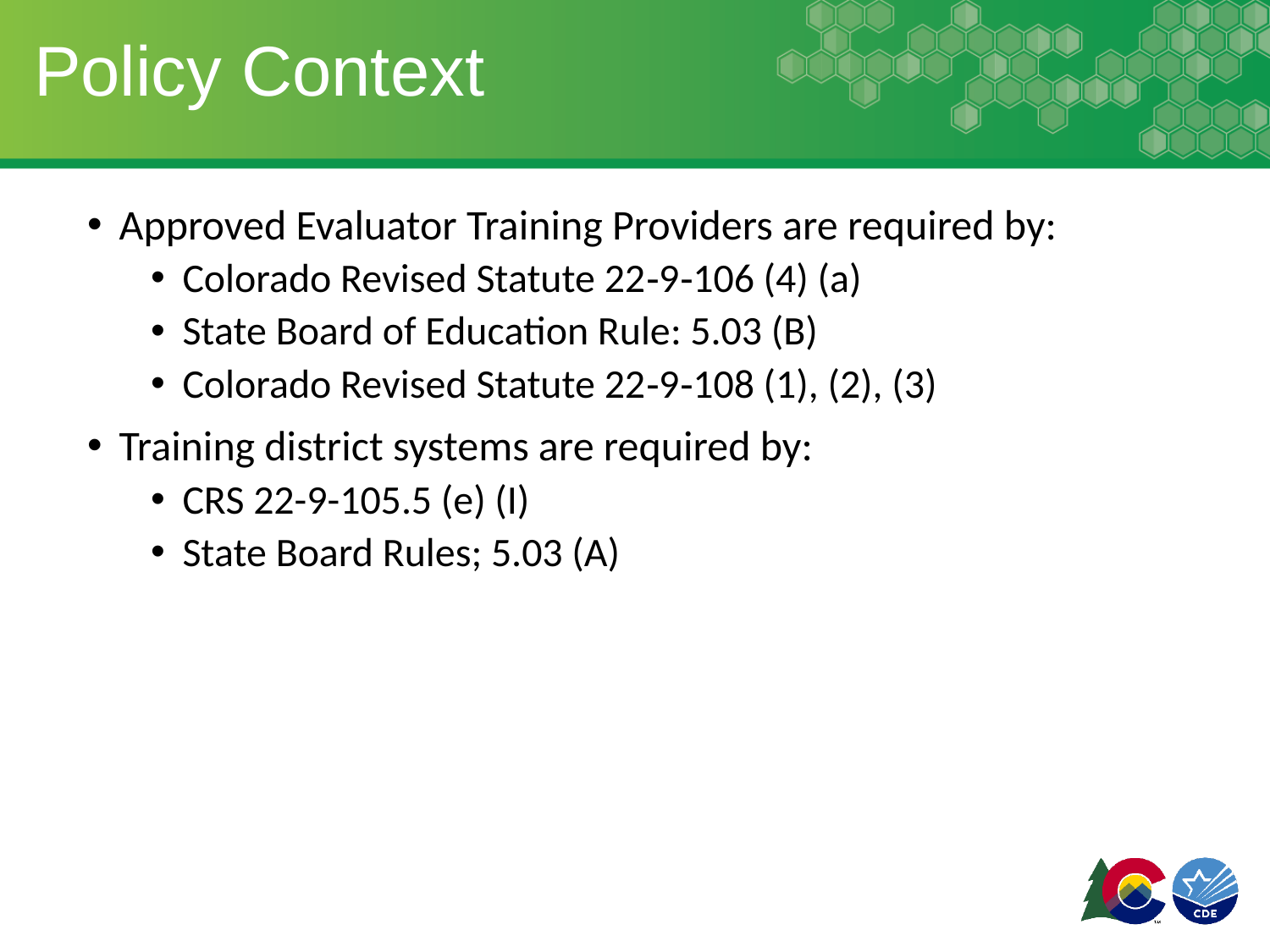

# Policy Context
Approved Evaluator Training Providers are required by:
Colorado Revised Statute 22‐9‐106 (4) (a)
State Board of Education Rule: 5.03 (B)
Colorado Revised Statute 22‐9‐108 (1), (2), (3)
Training district systems are required by:
CRS 22-9-105.5 (e) (I)
State Board Rules; 5.03 (A)